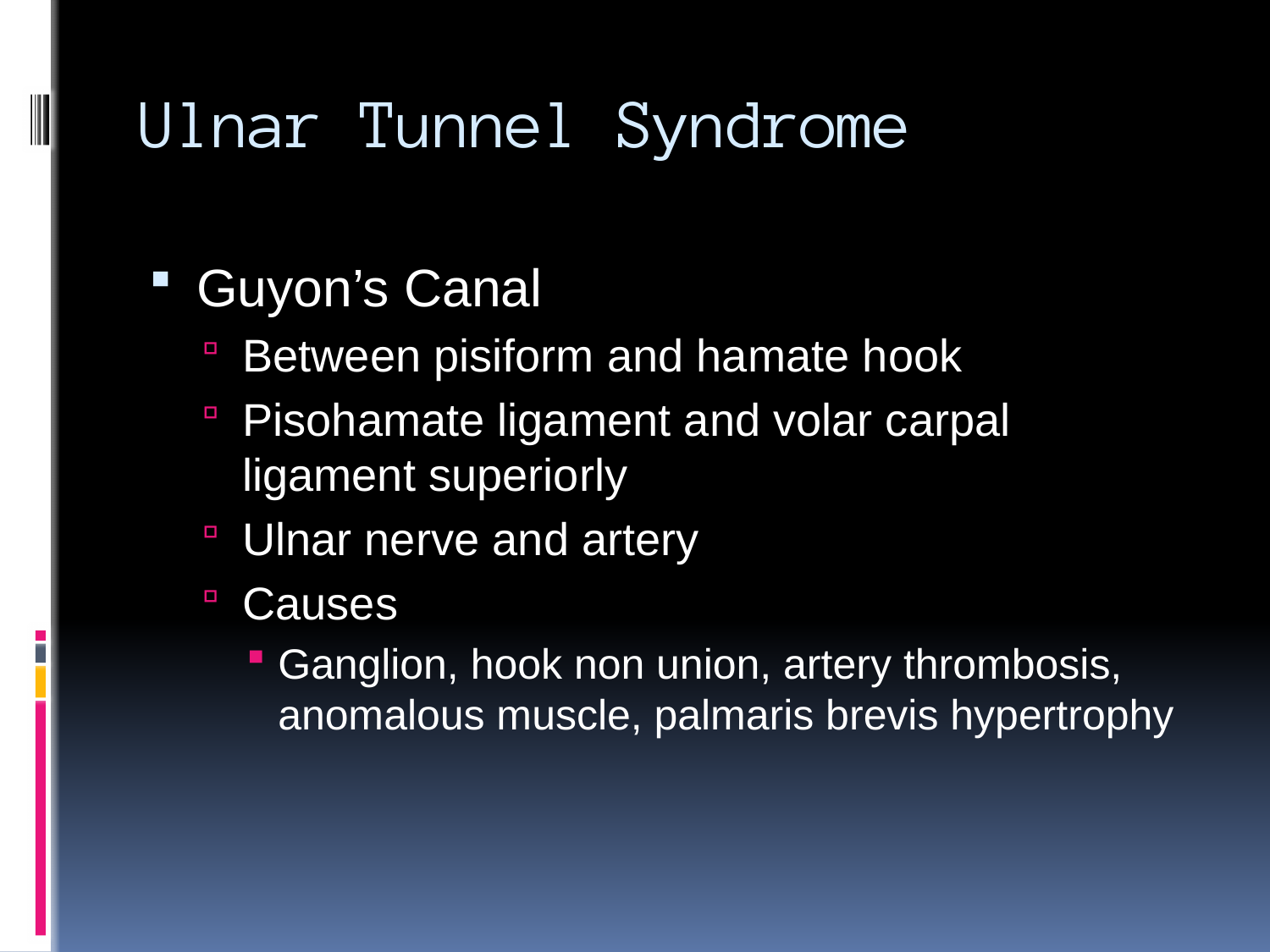

# Ulnar Tunnel Syndrome
Guyon’s Canal
Between pisiform and hamate hook
Pisohamate ligament and volar carpal ligament superiorly
Ulnar nerve and artery
Causes
Ganglion, hook non union, artery thrombosis, anomalous muscle, palmaris brevis hypertrophy